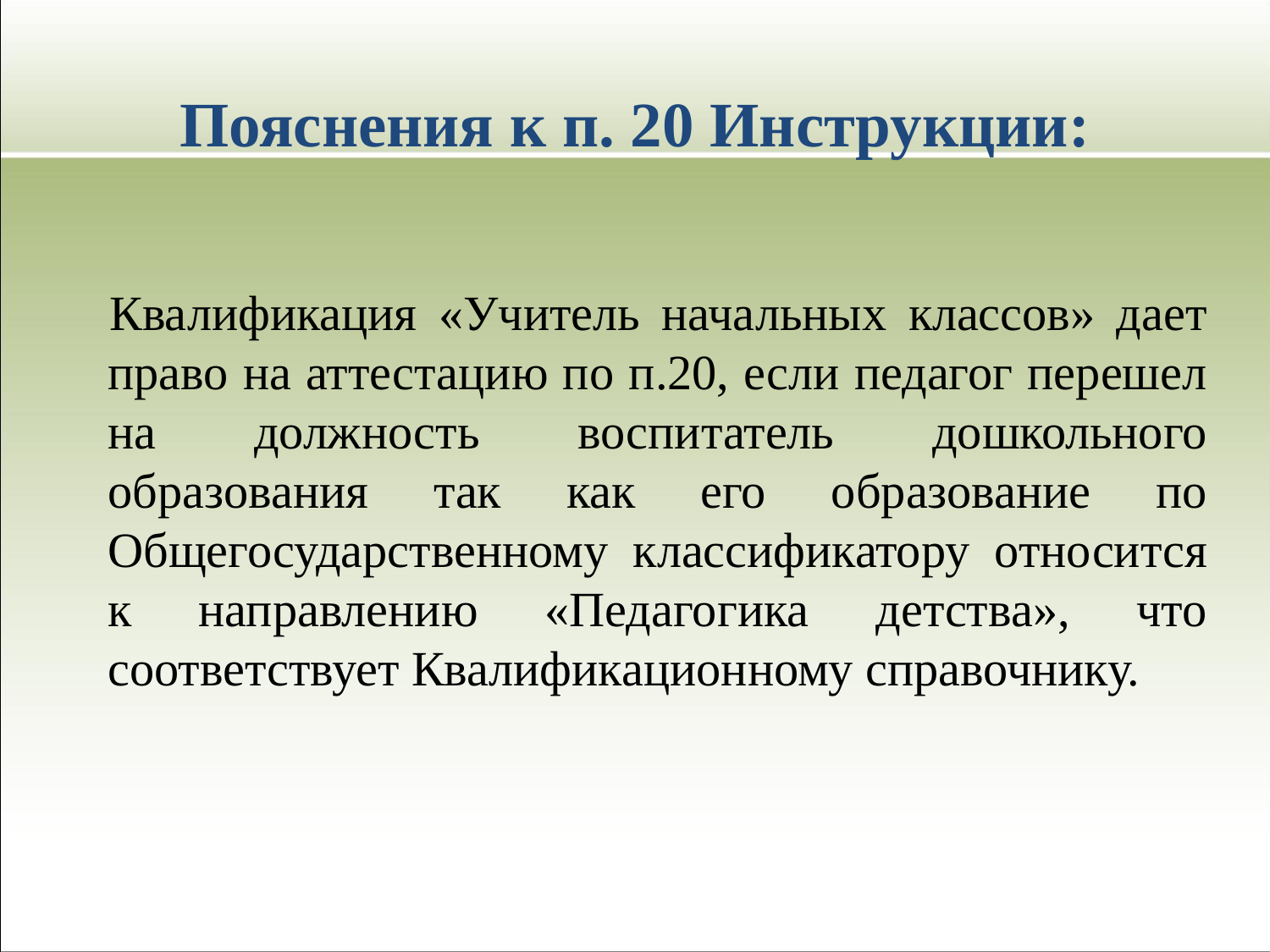

# Пояснения к п. 20 Инструкции:
Квалификация «Учитель начальных классов» дает право на аттестацию по п.20, если педагог перешел на должность воспитатель дошкольного образования так как его образование по Общегосударственному классификатору относится к направлению «Педагогика детства», что соответствует Квалификационному справочнику.